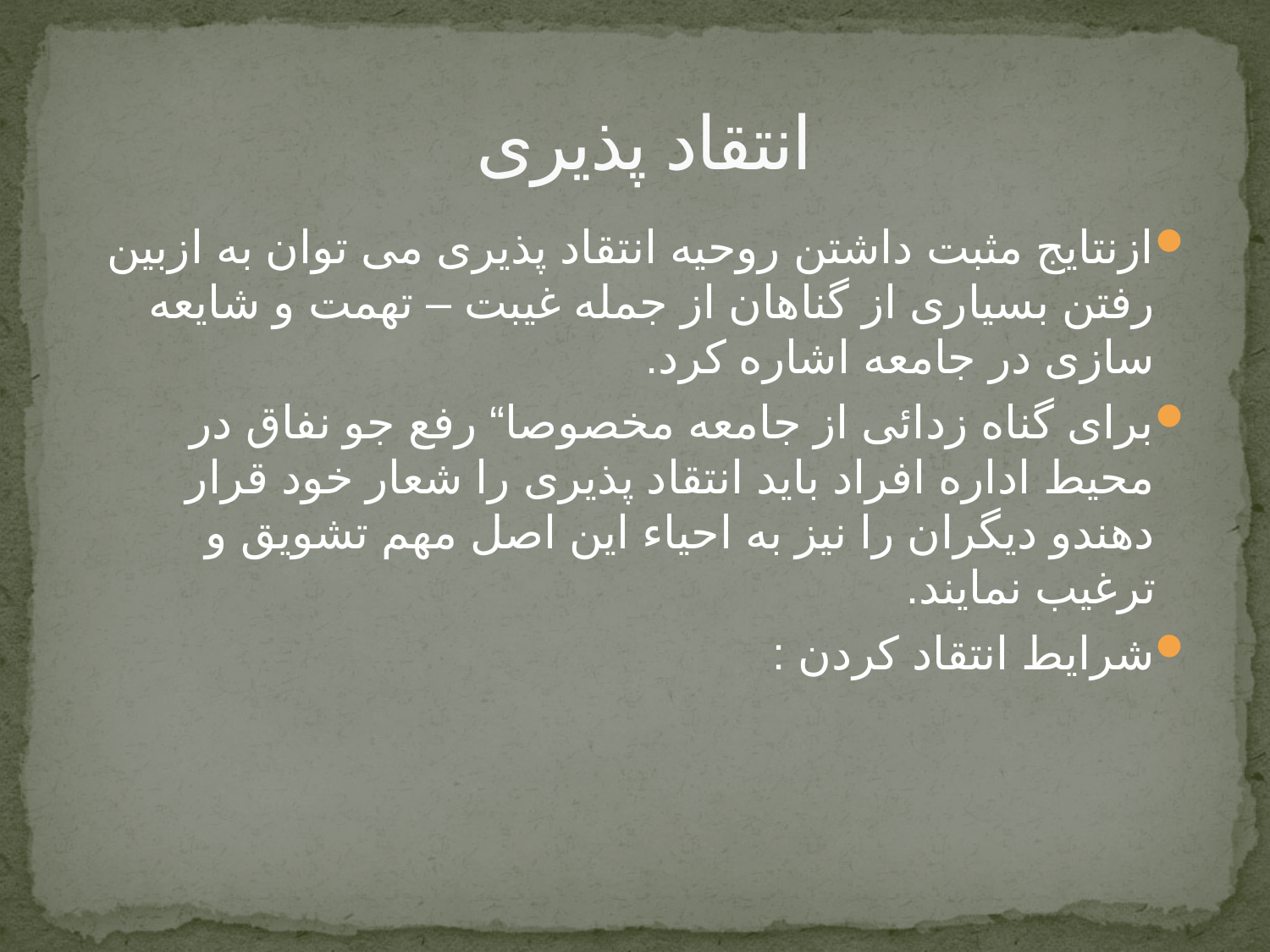

# انتقاد پذیری
ازنتایج مثبت داشتن روحیه انتقاد پذیری می توان به ازبین رفتن بسیاری از گناهان از جمله غیبت – تهمت و شایعه سازی در جامعه اشاره کرد.
برای گناه زدائی از جامعه مخصوصا“ رفع جو نفاق در محیط اداره افراد باید انتقاد پذیری را شعار خود قرار دهندو دیگران را نیز به احیاء این اصل مهم تشویق و ترغیب نمایند.
شرایط انتقاد کردن :